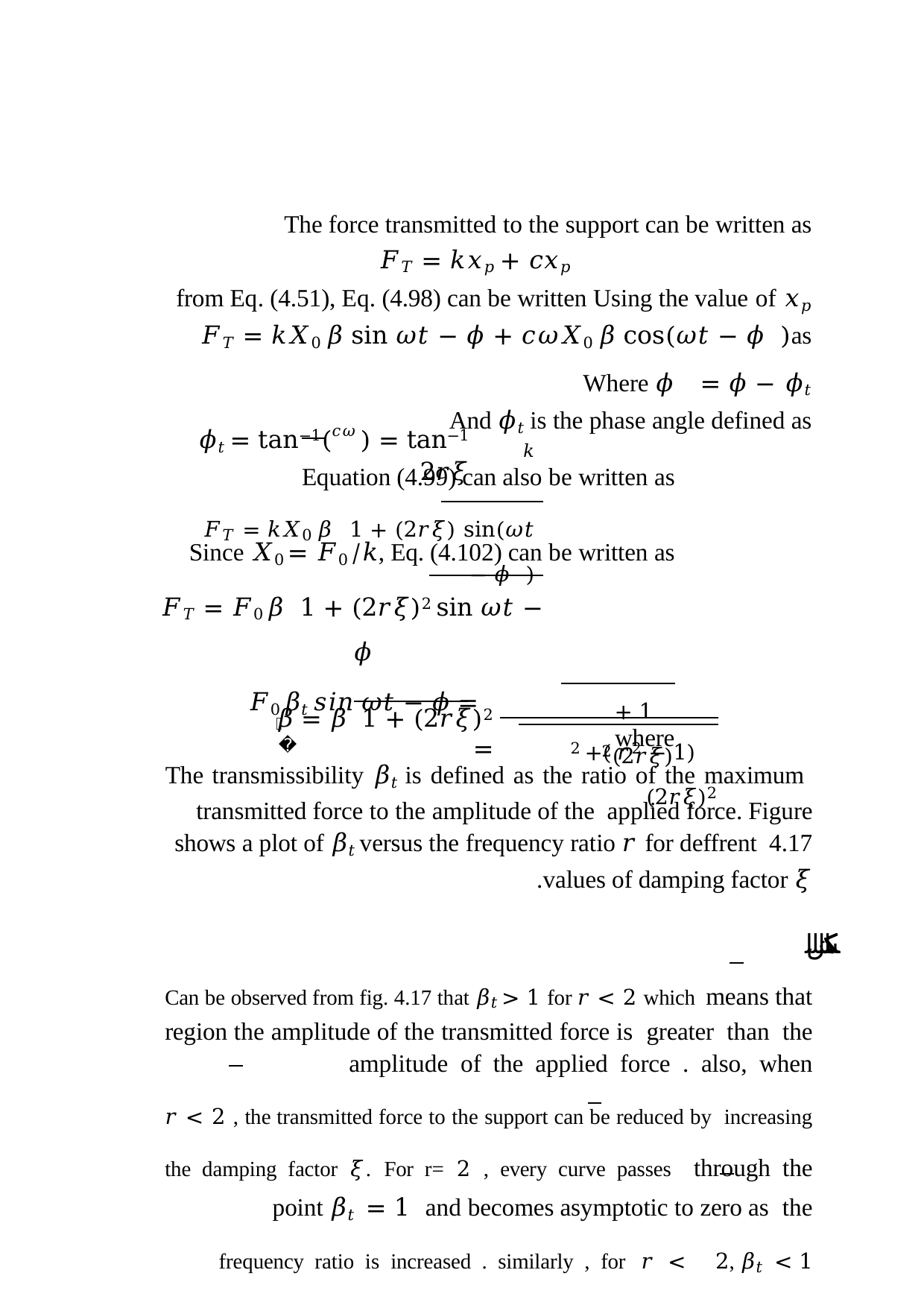

The force transmitted to the support can be written as
𝐹𝑇 = 𝑘𝑥𝑝 + 𝑐𝑥𝑝
Using the value of 𝑥𝑝	from Eq. (4.51), Eq. (4.98) can be written  as	𝐹𝑇 = 𝑘𝑋0 𝛽 sin 𝜔𝑡 − 𝜙 + 𝑐𝜔𝑋0 𝛽 cos(𝜔𝑡 − 𝜙 )
Where 𝜙 = 𝜙 − 𝜙𝑡
And 𝜙𝑡 is the phase angle defined as
𝜙𝑡 = tan−1(𝑐𝜔 ) = tan−1 2𝑟𝜉

𝑘
Equation (4.99) can also be written as
𝐹𝑇 = 𝑘𝑋0 𝛽  1 + (2𝑟𝜉) sin(𝜔𝑡 − 𝜙 )

Since 𝑋0 = 𝐹0 /𝑘, Eq. (4.102) can be written as
𝐹𝑇 = 𝐹0 𝛽  1 + (2𝑟𝜉)2 sin 𝜔𝑡 − 𝜙
= 𝐹0 𝛽𝑡 𝑠𝑖𝑛 𝜔𝑡 − 𝜙
where

 1 + (2𝑟𝜉)2

𝛽 = 𝛽 1 + (2𝑟𝜉)2 =

𝑡

 (1 − 𝑟2 )2 + (2𝑟𝜉)2

The transmissibility 𝛽𝑡 is defined as the ratio of the maximum  transmitted force to the amplitude of the applied force. Figure
4.17 shows a plot of 𝛽𝑡 versus the frequency ratio 𝑟 for deffrent  values of damping factor 𝜉.

للللكككككش
Can be observed from fig. 4.17 that 𝛽𝑡 > 1 for 𝑟 < 2 which  means that region the amplitude of the transmitted force is  greater  than  the  amplitude  of  the  applied  force  .  also,  when
𝑟 < 2 , the transmitted force to the support can be reduced by  increasing the damping factor 𝜉. For r= 2 , every curve passes  through the point 𝛽𝑡   = 1  and becomes asymptotic to zero as  the
frequency  ratio  is  increased  .  similarly  ,  for   𝑟  <    2, 𝛽𝑡   < 1